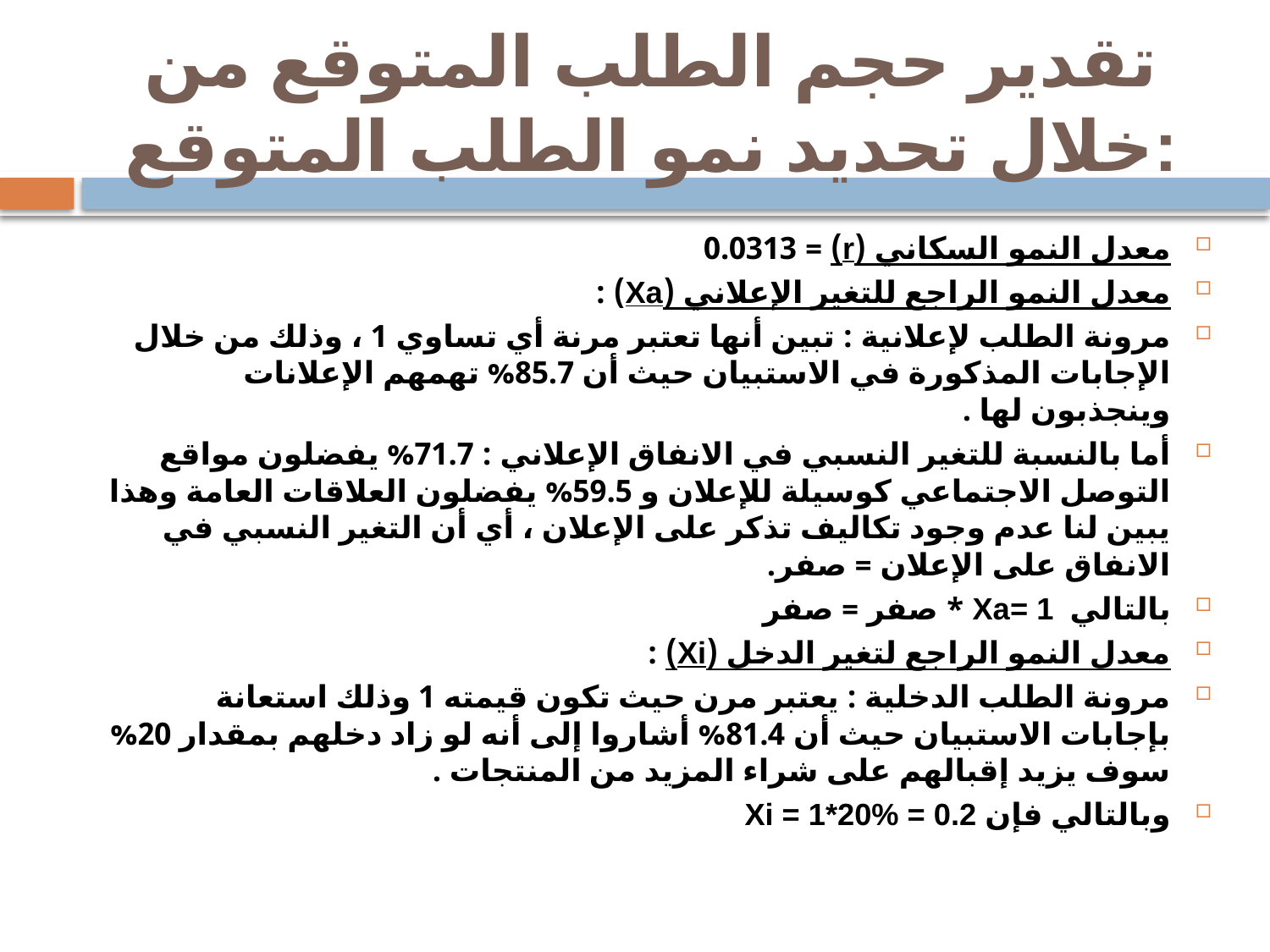

# تقدير حجم الطلب المتوقع من خلال تحديد نمو الطلب المتوقع:
معدل النمو السكاني (r) = 0.0313
معدل النمو الراجع للتغير الإعلاني (Xa) :
مرونة الطلب لإعلانية : تبين أنها تعتبر مرنة أي تساوي 1 ، وذلك من خلال الإجابات المذكورة في الاستبيان حيث أن 85.7% تهمهم الإعلانات وينجذبون لها .
أما بالنسبة للتغير النسبي في الانفاق الإعلاني : 71.7% يفضلون مواقع التوصل الاجتماعي كوسيلة للإعلان و 59.5% يفضلون العلاقات العامة وهذا يبين لنا عدم وجود تكاليف تذكر على الإعلان ، أي أن التغير النسبي في الانفاق على الإعلان = صفر.
بالتالي  Xa= 1 * صفر = صفر
معدل النمو الراجع لتغير الدخل (Xi) :
مرونة الطلب الدخلية : يعتبر مرن حيث تكون قيمته 1 وذلك استعانة بإجابات الاستبيان حيث أن 81.4% أشاروا إلى أنه لو زاد دخلهم بمقدار 20% سوف يزيد إقبالهم على شراء المزيد من المنتجات .
وبالتالي فإن Xi = 1*20% = 0.2